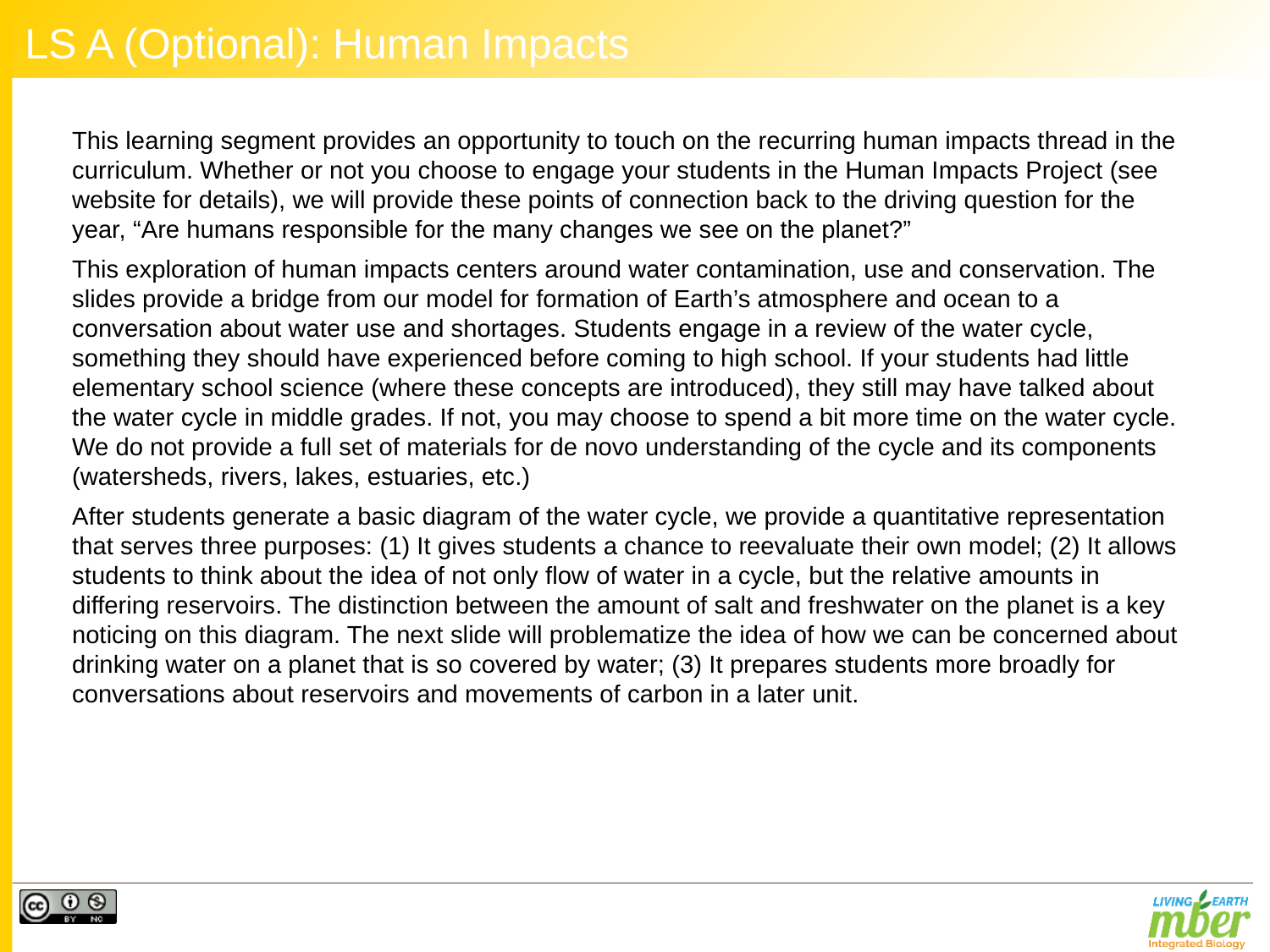

# LS A (Optional): Human Impacts
This learning segment provides an opportunity to touch on the recurring human impacts thread in the curriculum. Whether or not you choose to engage your students in the Human Impacts Project (see website for details), we will provide these points of connection back to the driving question for the year, “Are humans responsible for the many changes we see on the planet?”
This exploration of human impacts centers around water contamination, use and conservation. The slides provide a bridge from our model for formation of Earth’s atmosphere and ocean to a conversation about water use and shortages. Students engage in a review of the water cycle, something they should have experienced before coming to high school. If your students had little elementary school science (where these concepts are introduced), they still may have talked about the water cycle in middle grades. If not, you may choose to spend a bit more time on the water cycle. We do not provide a full set of materials for de novo understanding of the cycle and its components (watersheds, rivers, lakes, estuaries, etc.)
After students generate a basic diagram of the water cycle, we provide a quantitative representation that serves three purposes: (1) It gives students a chance to reevaluate their own model; (2) It allows students to think about the idea of not only flow of water in a cycle, but the relative amounts in differing reservoirs. The distinction between the amount of salt and freshwater on the planet is a key noticing on this diagram. The next slide will problematize the idea of how we can be concerned about drinking water on a planet that is so covered by water; (3) It prepares students more broadly for conversations about reservoirs and movements of carbon in a later unit.